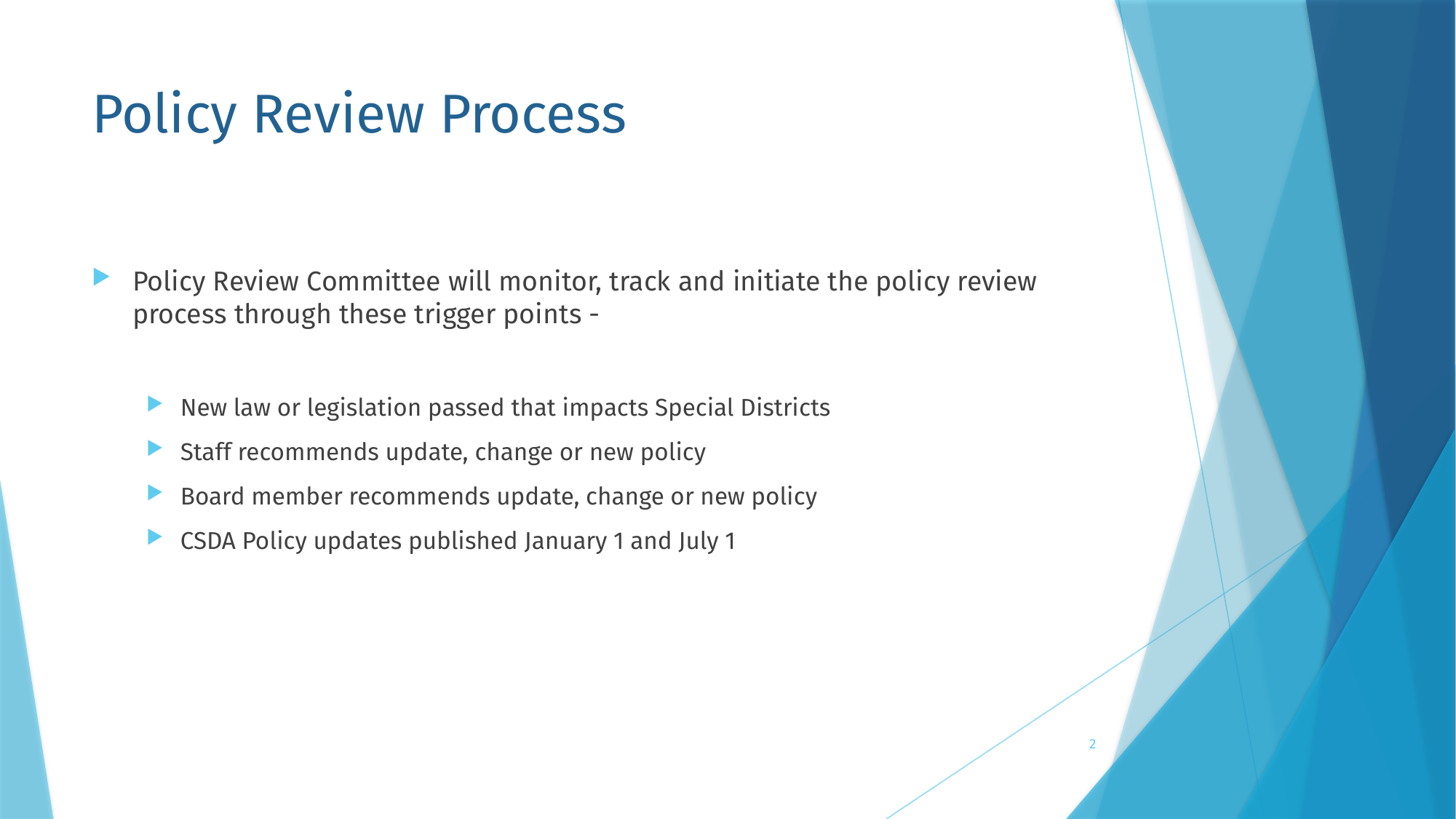

# Policy Review Process
Policy Review Committee will monitor, track and initiate the policy review process through these trigger points -

New law or legislation passed that impacts Special Districts
Staff recommends update, change or new policy
Board member recommends update, change or new policy
CSDA Policy updates published January 1 and July 1
2